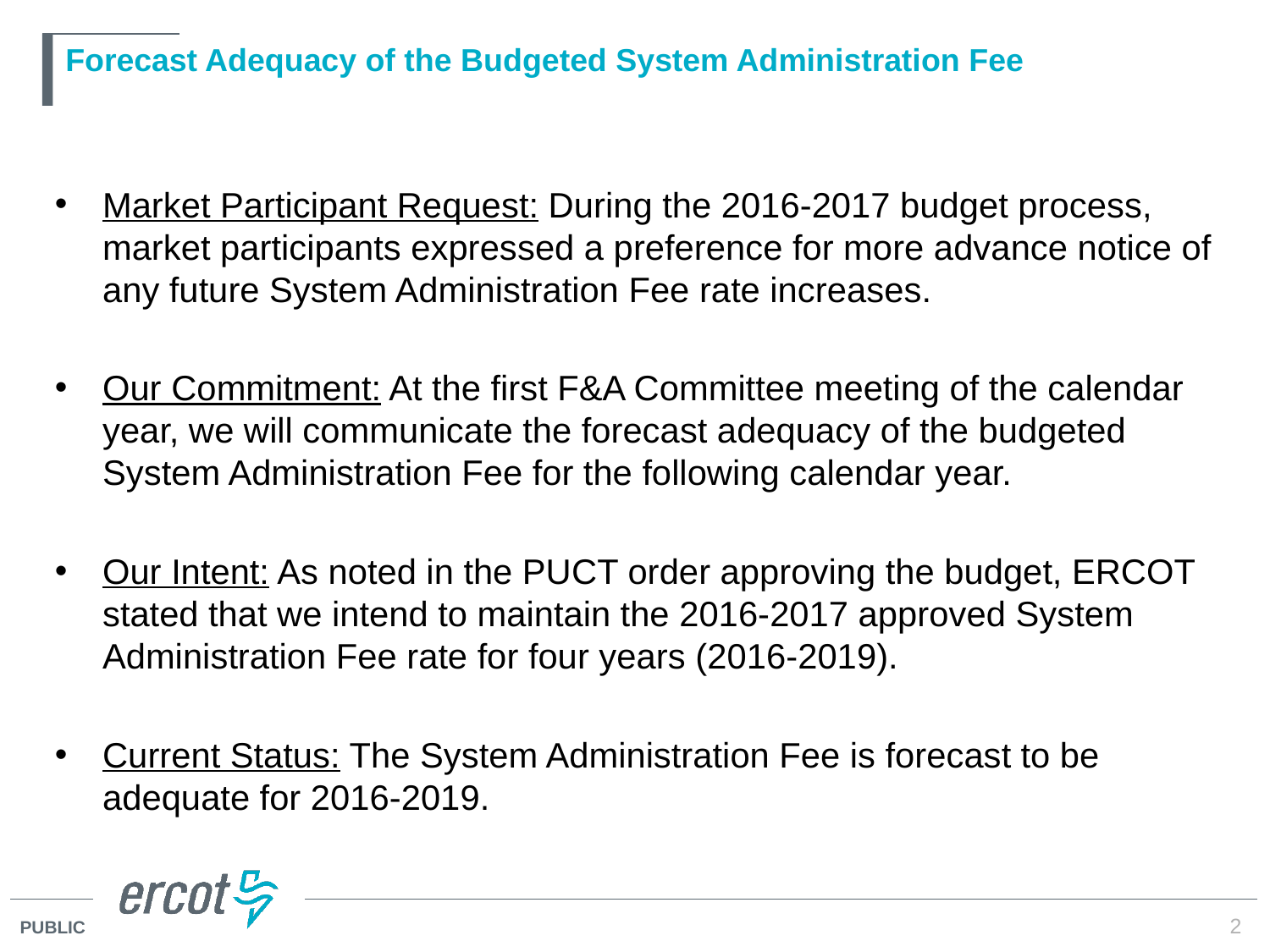

# Forecast Adequacy of the Budgeted System Administration Fee
Market Participant Request: During the 2016-2017 budget process, market participants expressed a preference for more advance notice of any future System Administration Fee rate increases.

Our Commitment: At the first F&A Committee meeting of the calendar year, we will communicate the forecast adequacy of the budgeted System Administration Fee for the following calendar year.

Our Intent: As noted in the PUCT order approving the budget, ERCOT stated that we intend to maintain the 2016-2017 approved System Administration Fee rate for four years (2016-2019).

Current Status: The System Administration Fee is forecast to be adequate for 2016-2019.
2